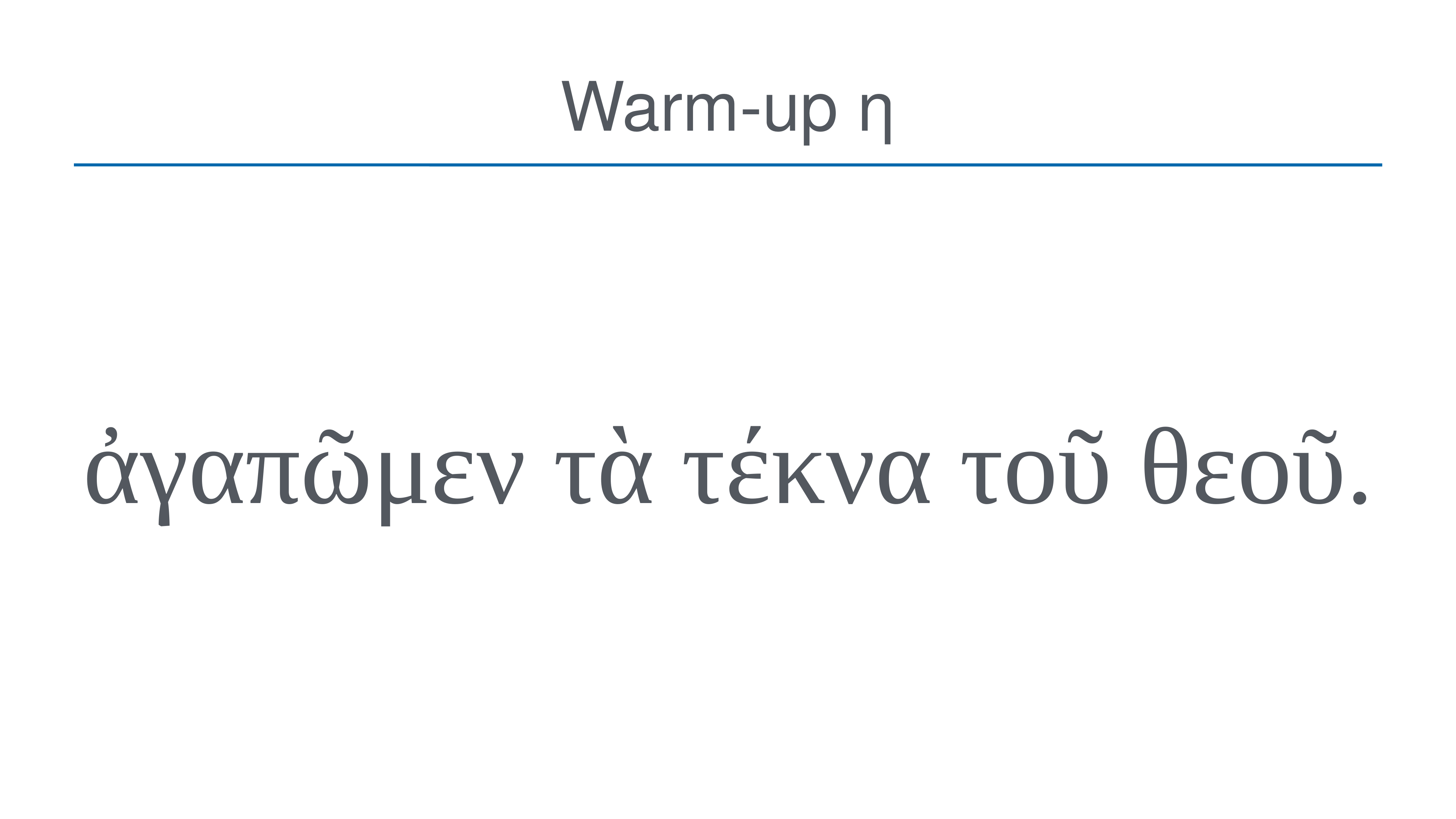

# Warm-up η
ἀγαπῶμεν τὰ τέκνα τοῦ θεοῦ.